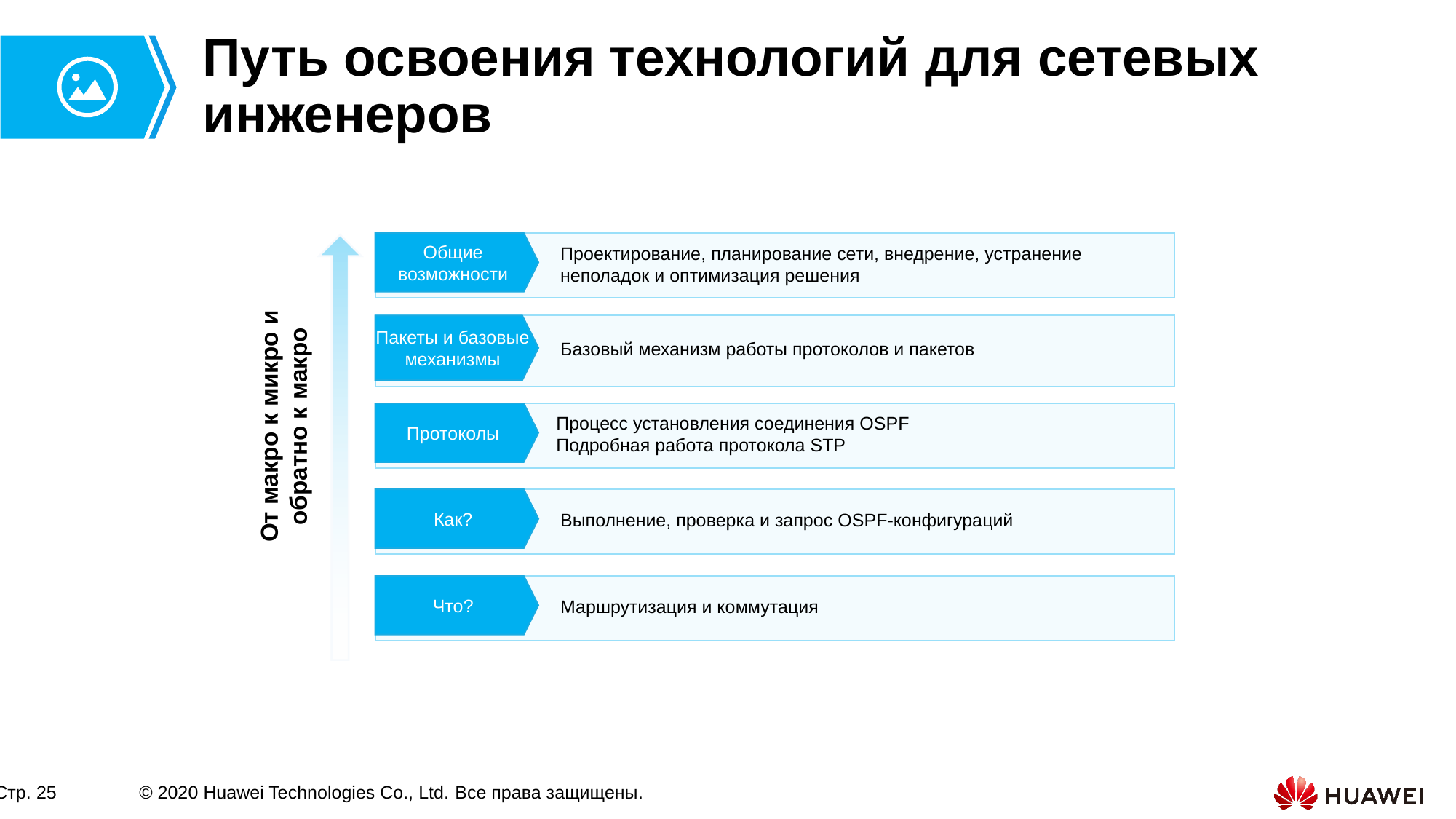

# Путь освоения технологий для сетевых инженеров
Общие возможности

Проектирование, планирование сети, внедрение, устранение неполадок и оптимизация решения
От макро к микро и обратно к макро

Пакеты и базовые механизмы
Базовый механизм работы протоколов и пакетов
Протоколы

Процесс установления соединения OSPF
Подробная работа протокола STP

Как?

Выполнение, проверка и запрос OSPF-конфигураций
Что?

Маршрутизация и коммутация